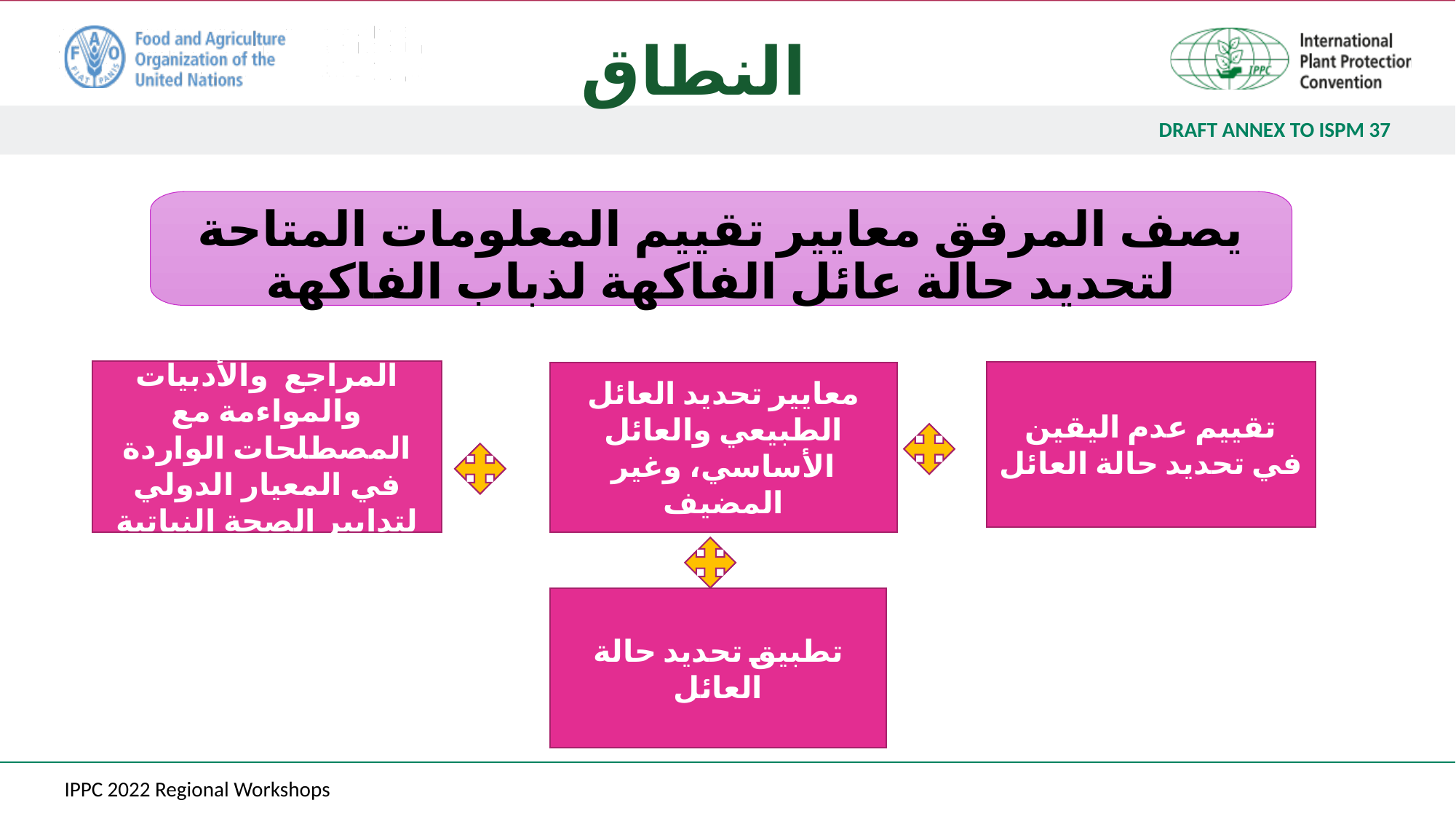

# النطاق
يصف المرفق معايير تقييم المعلومات المتاحة لتحديد حالة عائل الفاكهة لذباب الفاكهة
المصطلحات في المراجع  والأدبيات والمواءمة مع المصطلحات الواردة في المعيار الدولي لتدابير الصحة النباتية ٣٧
تقييم عدم اليقين في تحديد حالة العائل
معايير تحديد العائل الطبيعي والعائل الأساسي، وغير المضيف

تطبيق تحديد حالة العائل